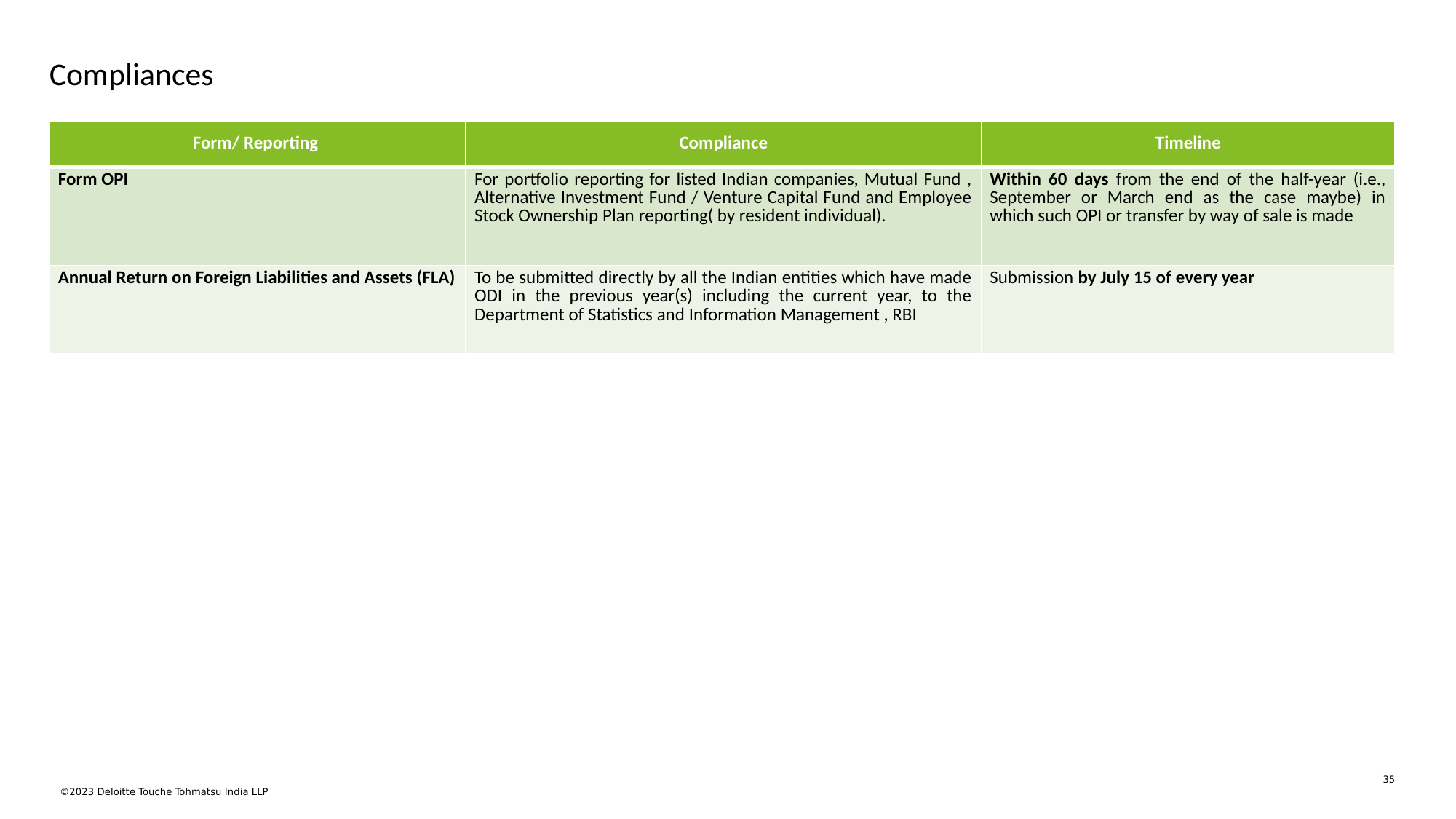

# Compliances
| Form/ Reporting | Compliance | Timeline |
| --- | --- | --- |
| Form OPI | For portfolio reporting for listed Indian companies, Mutual Fund , Alternative Investment Fund / Venture Capital Fund and Employee Stock Ownership Plan reporting( by resident individual). | Within 60 days from the end of the half-year (i.e., September or March end as the case maybe) in which such OPI or transfer by way of sale is made |
| Annual Return on Foreign Liabilities and Assets (FLA) | To be submitted directly by all the Indian entities which have made ODI in the previous year(s) including the current year, to the Department of Statistics and Information Management , RBI | Submission by July 15 of every year |